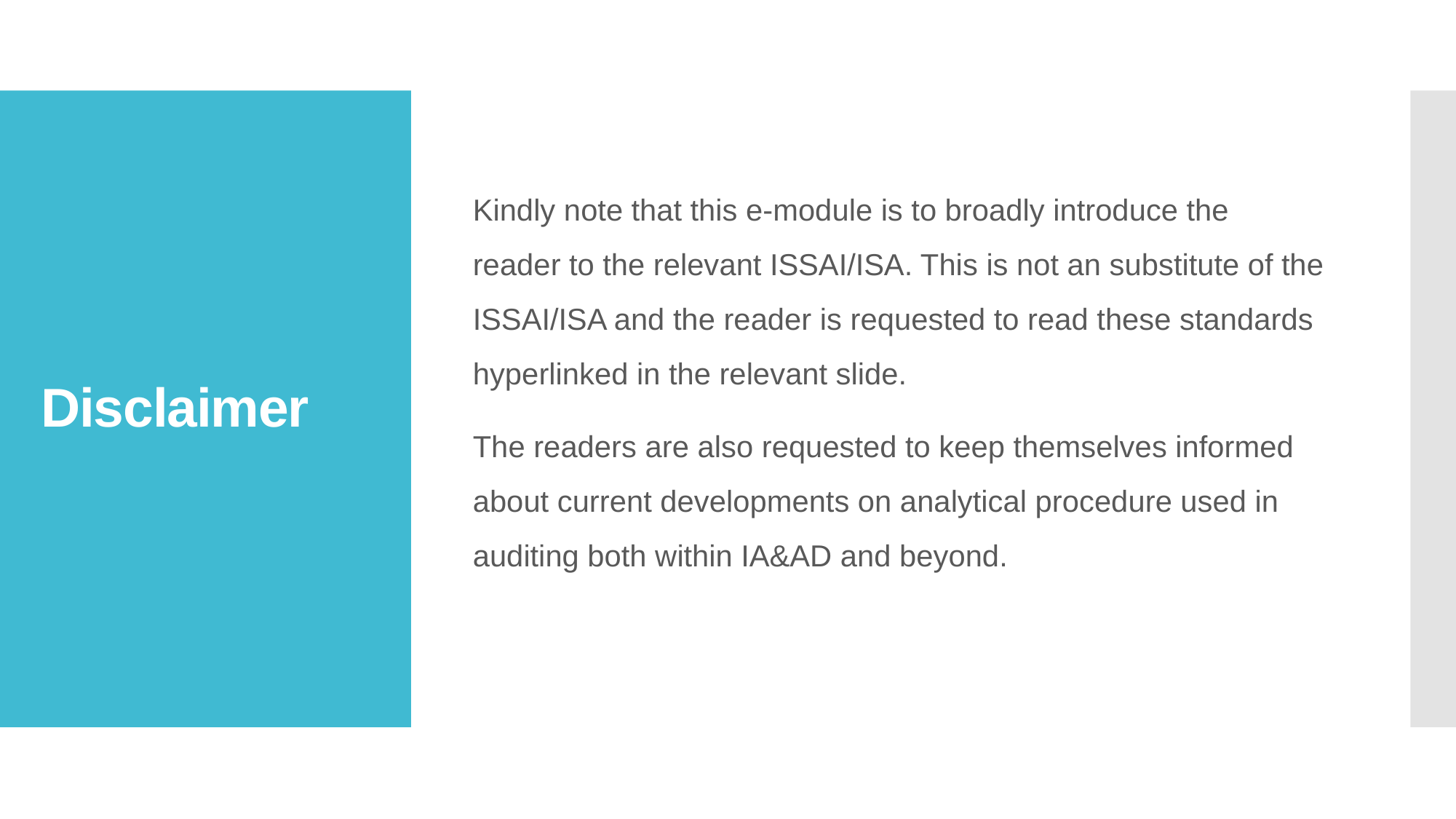

Kindly note that this e-module is to broadly introduce the reader to the relevant ISSAI/ISA. This is not an substitute of the ISSAI/ISA and the reader is requested to read these standards hyperlinked in the relevant slide.
The readers are also requested to keep themselves informed about current developments on analytical procedure used in auditing both within IA&AD and beyond.

# Disclaimer